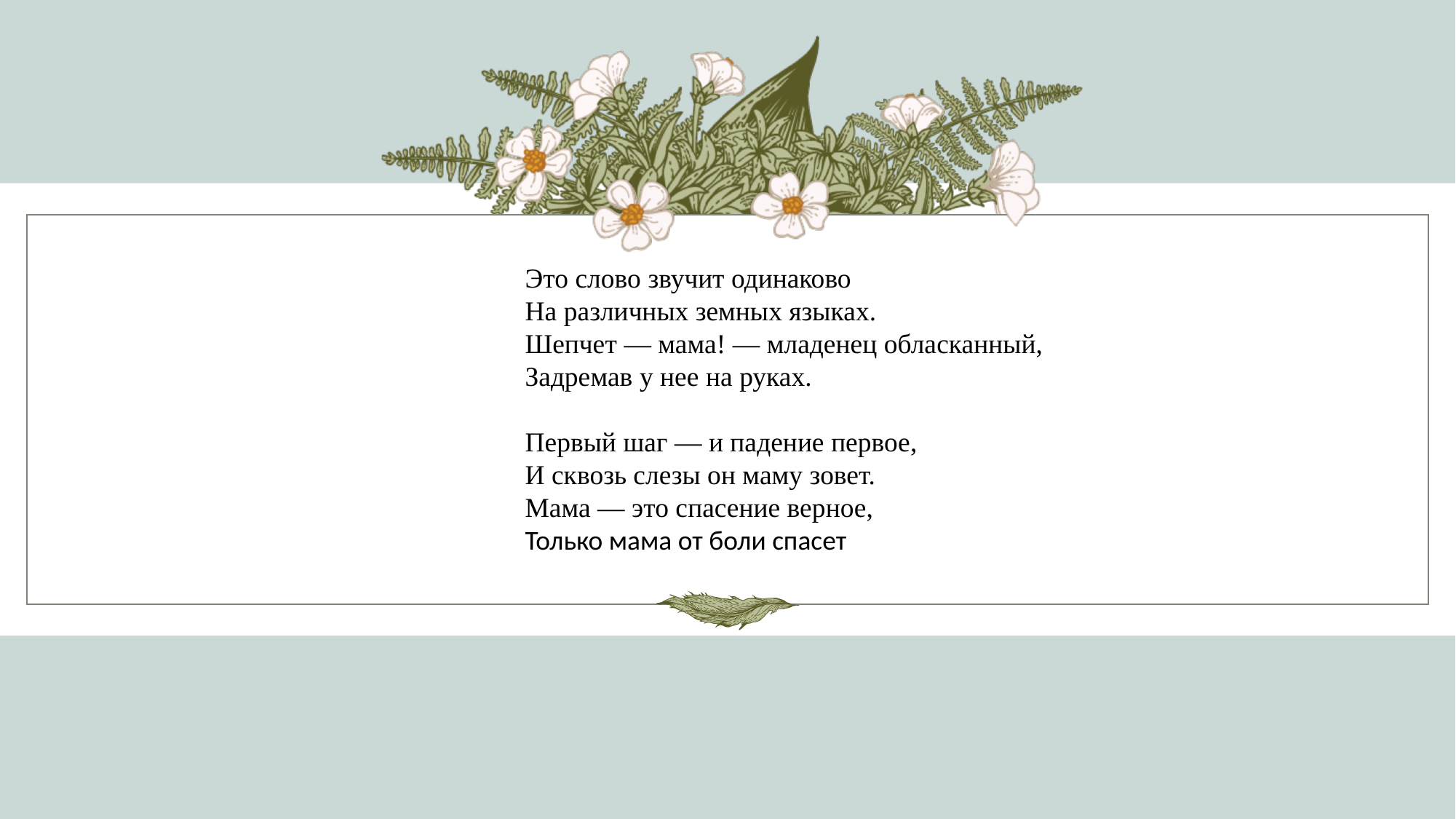

Это слово звучит одинаково
На различных земных языках.
Шепчет — мама! — младенец обласканный,
Задремав у нее на руках.

Первый шаг — и падение первое,
И сквозь слезы он маму зовет.
Мама — это спасение верное,
Только мама от боли спасет